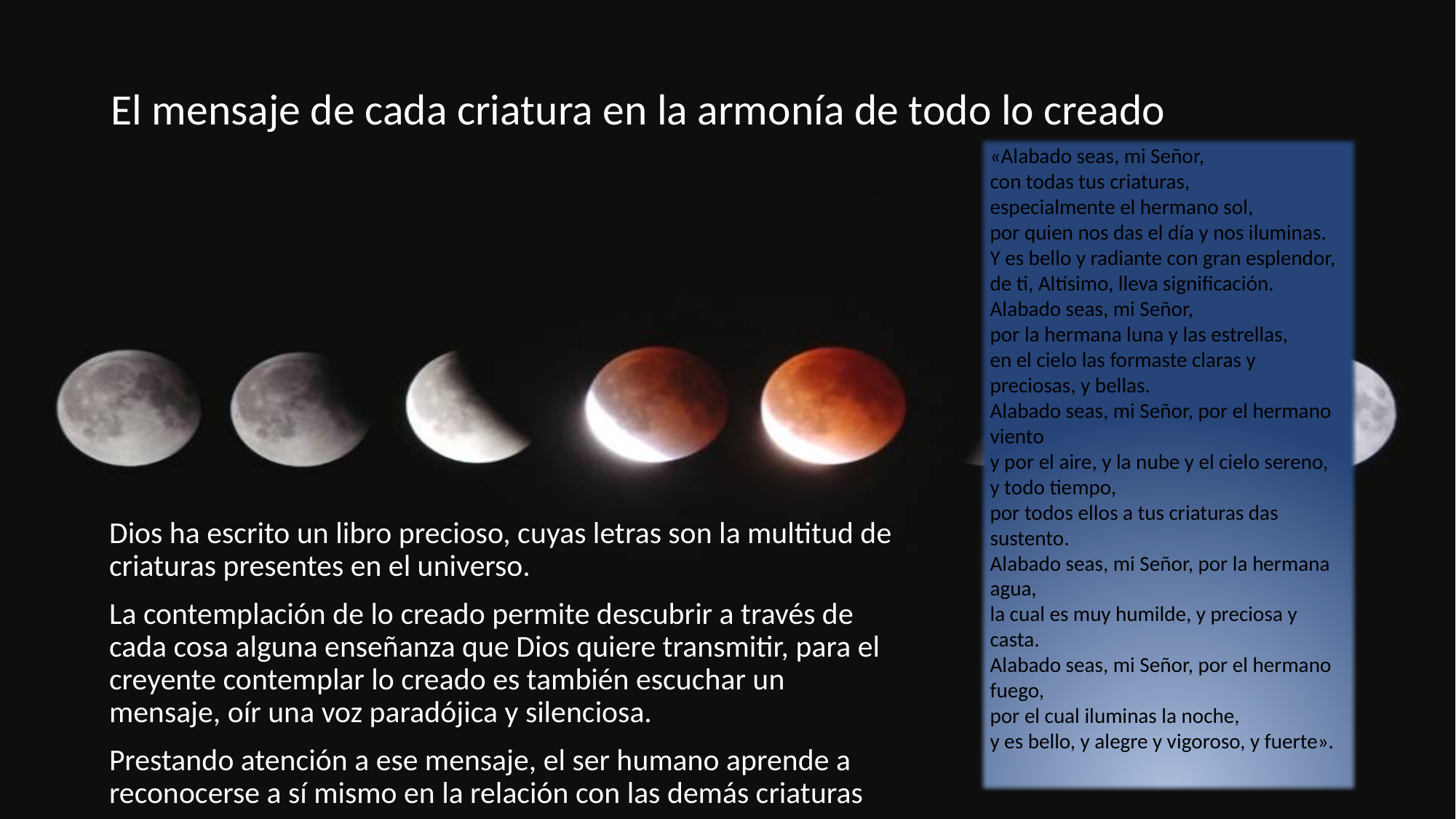

# El mensaje de cada criatura en la armonía de todo lo creado
«Alabado seas, mi Señor,
con todas tus criaturas,
especialmente el hermano sol,
por quien nos das el día y nos iluminas.
Y es bello y radiante con gran esplendor,
de ti, Altísimo, lleva significación.
Alabado seas, mi Señor,
por la hermana luna y las estrellas,
en el cielo las formaste claras y preciosas, y bellas.
Alabado seas, mi Señor, por el hermano viento
y por el aire, y la nube y el cielo sereno,
y todo tiempo,
por todos ellos a tus criaturas das sustento.
Alabado seas, mi Señor, por la hermana agua,
la cual es muy humilde, y preciosa y casta.
Alabado seas, mi Señor, por el hermano fuego,
por el cual iluminas la noche,
y es bello, y alegre y vigoroso, y fuerte».

Dios ha escrito un libro precioso, cuyas letras son la multitud de criaturas presentes en el universo.
La contemplación de lo creado permite descubrir a través de cada cosa alguna enseñanza que Dios quiere transmitir, para el creyente contemplar lo creado es también escuchar un mensaje, oír una voz paradójica y silenciosa.
Prestando atención a ese mensaje, el ser humano aprende a reconocerse a sí mismo en la relación con las demás criaturas